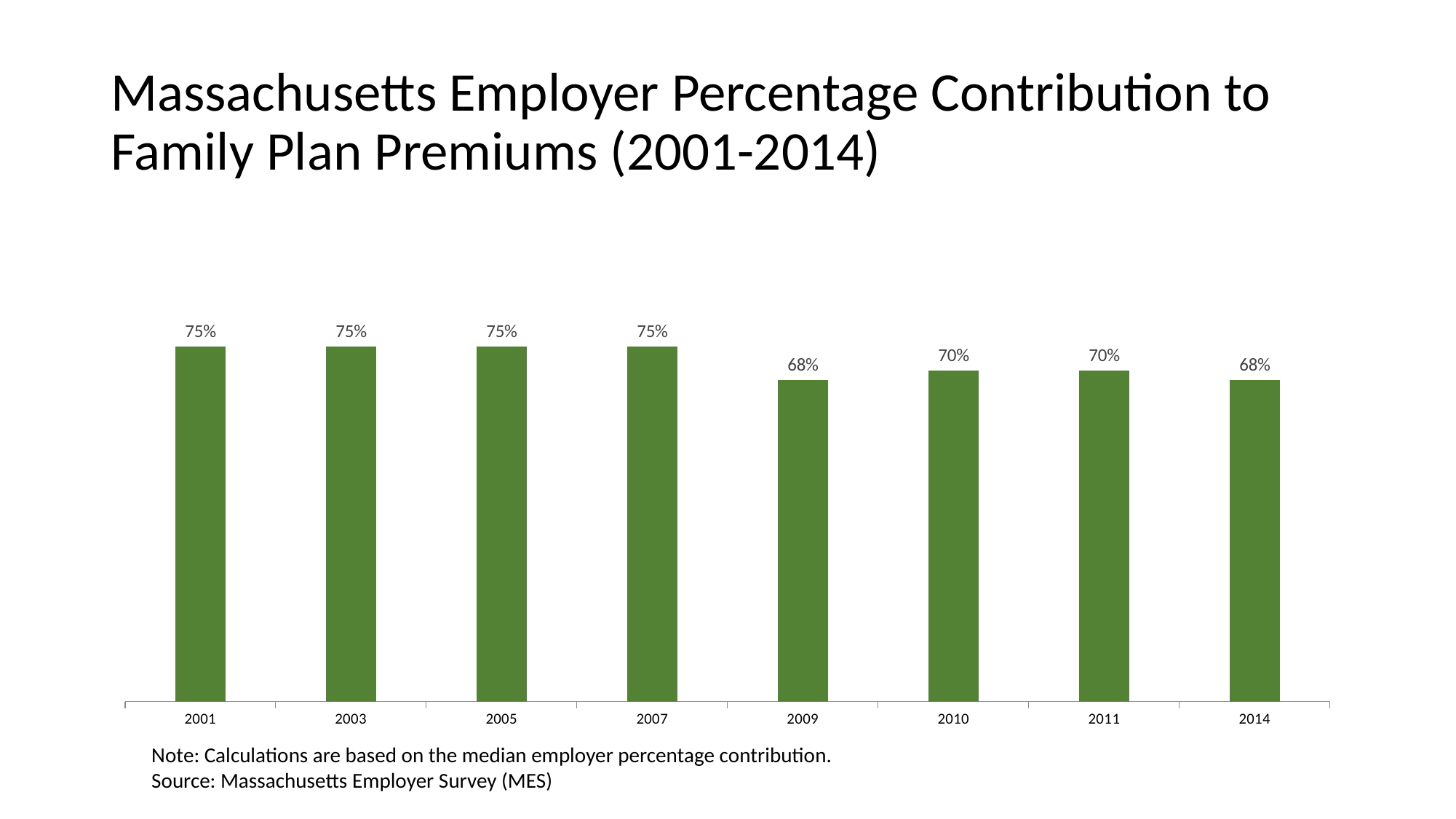

# Massachusetts Employer Percentage Contribution to Family Plan Premiums (2001-2014)

### Chart

| Category | Column2 |
|---|---|
| 2001 | 0.750000000000002 |
| 2003 | 0.750000000000002 |
| 2005 | 0.750000000000002 |
| 2007 | 0.750000000000002 |
| 2009 | 0.68 |
| 2010 | 0.7000000000000006 |
| 2011 | 0.7000000000000006 |
| 2014 | 0.68 |
Note: Calculations are based on the median employer percentage contribution.
Source: Massachusetts Employer Survey (MES)